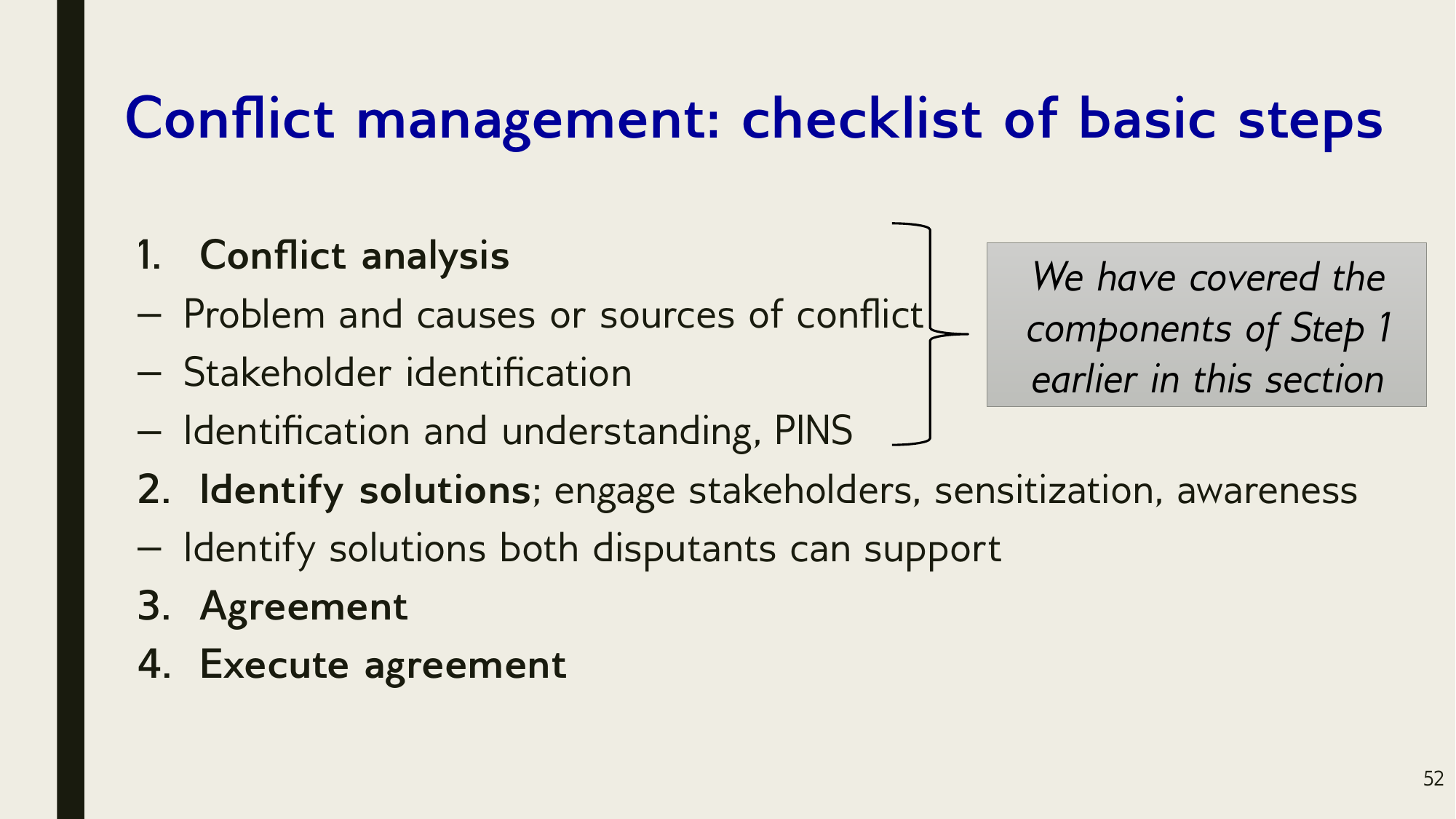

# Conflict management: checklist of basic steps

Conflict analysis
Problem and causes or sources of conflict
Stakeholder identification
Identification and understanding, PINS
Identify solutions; engage stakeholders, sensitization, awareness
Identify solutions both disputants can support
Agreement
Execute agreement
We have covered the components of Step 1 earlier in this section
52